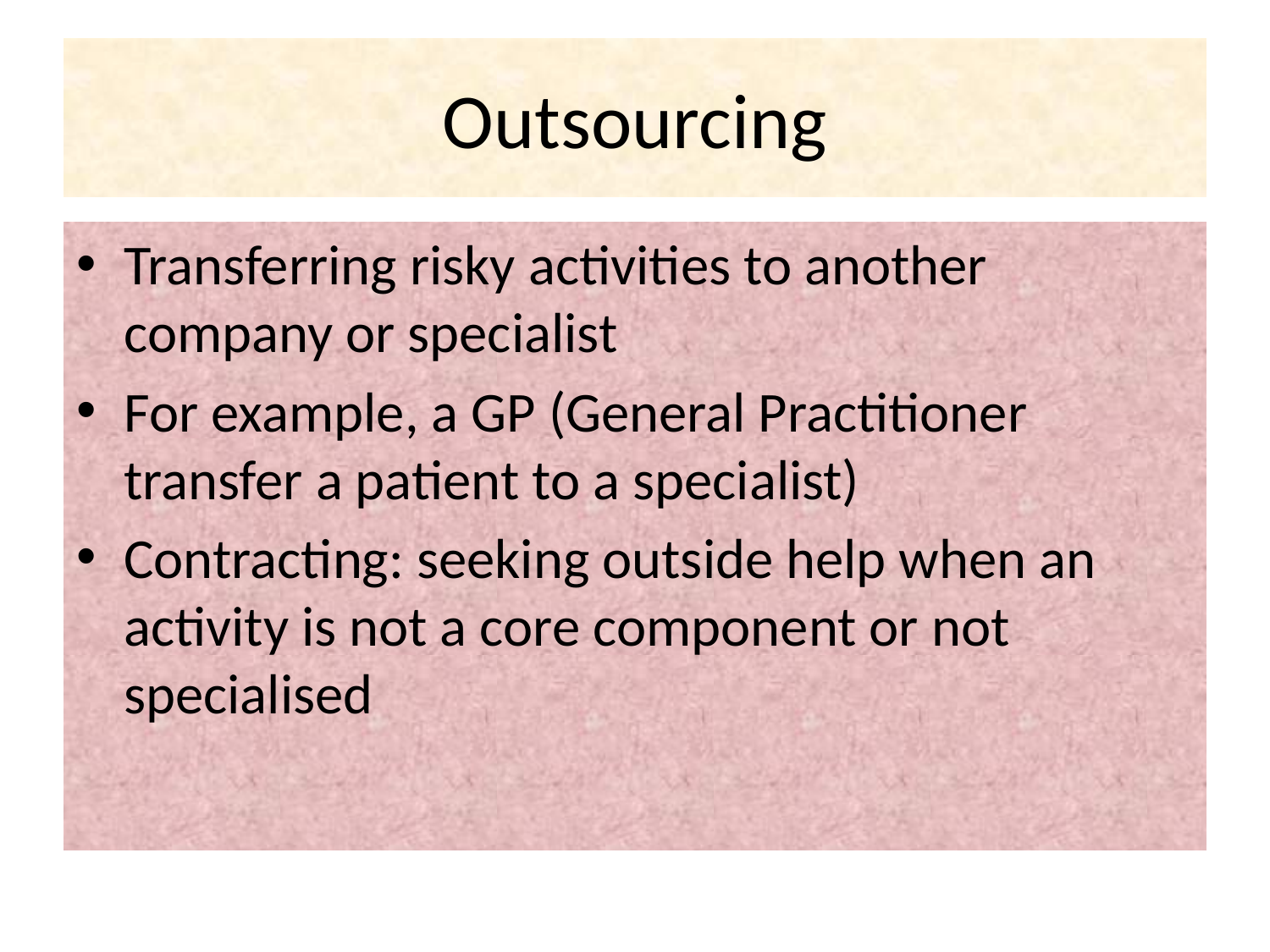

# Outsourcing
Transferring risky activities to another company or specialist
For example, a GP (General Practitioner transfer a patient to a specialist)
Contracting: seeking outside help when an activity is not a core component or not specialised